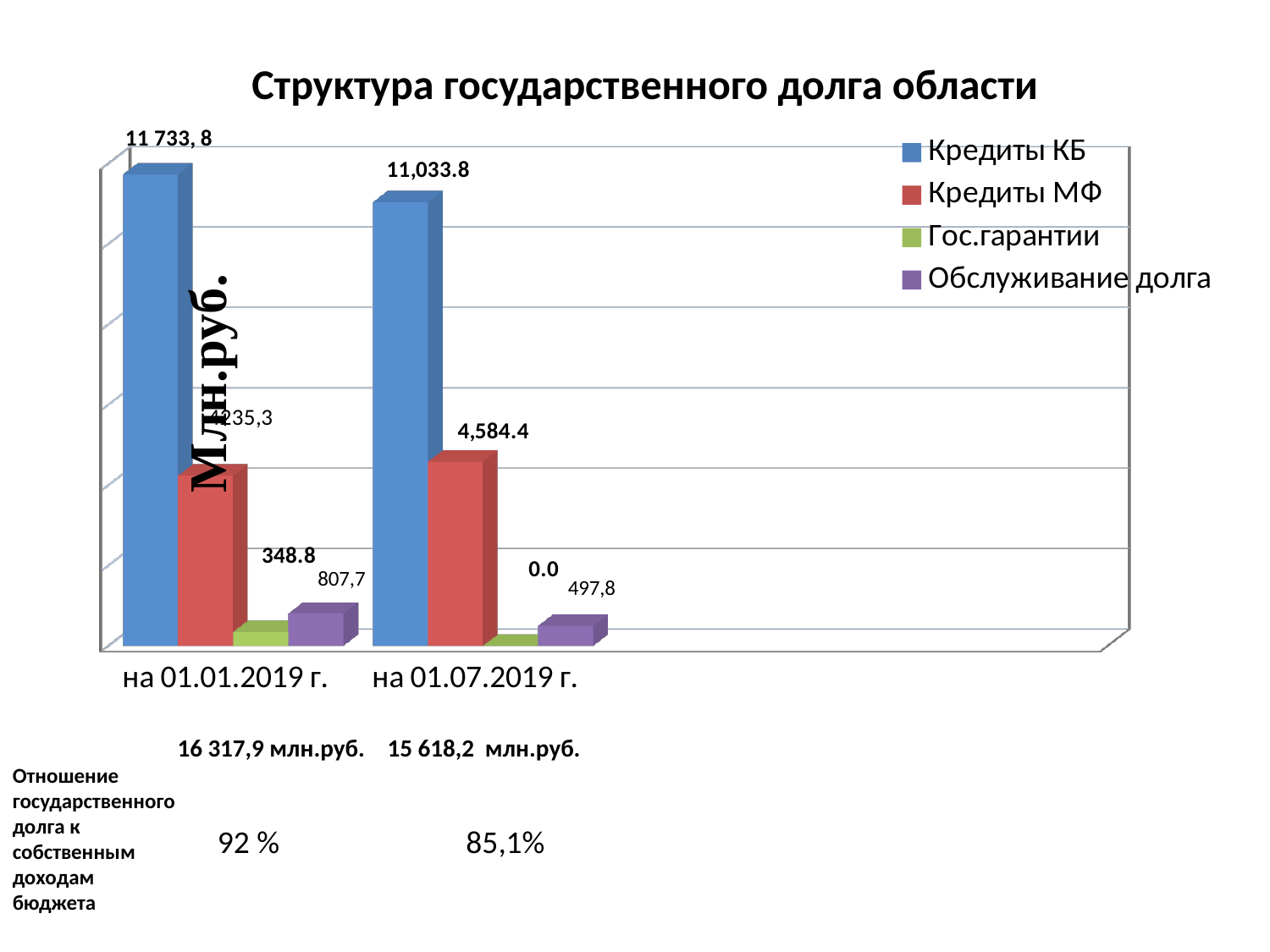

# Структура государственного долга области

[unsupported chart]

16 317,9 млн.руб.
15 618,2  млн.руб.
Отношение государственного долга к собственным доходам бюджета
92 %                          85,1%